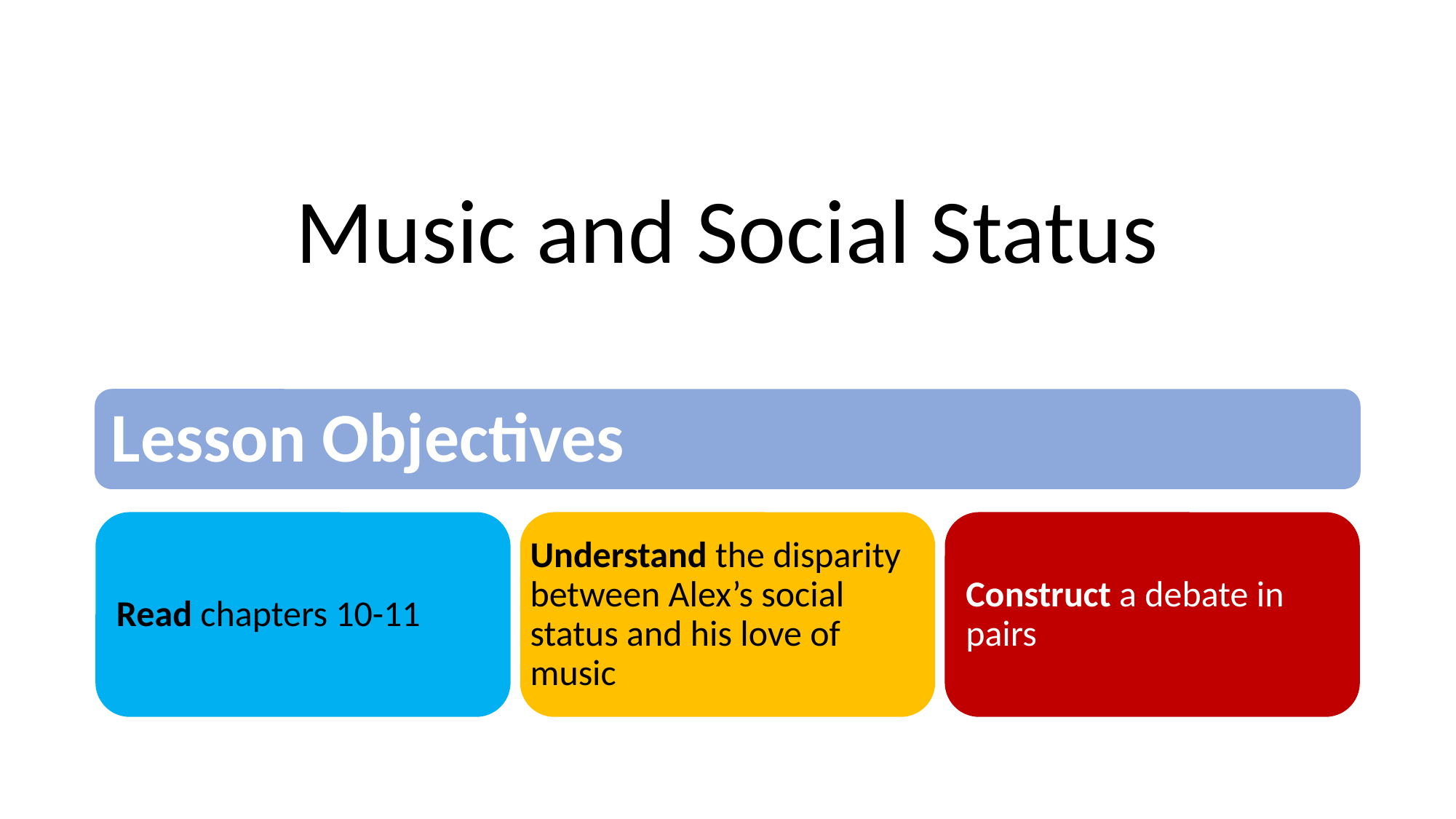

# Music and Social Status
Lesson Objectives
Read chapters 10-11
Understand the disparity between Alex’s social status and his love of music
Construct a debate in pairs